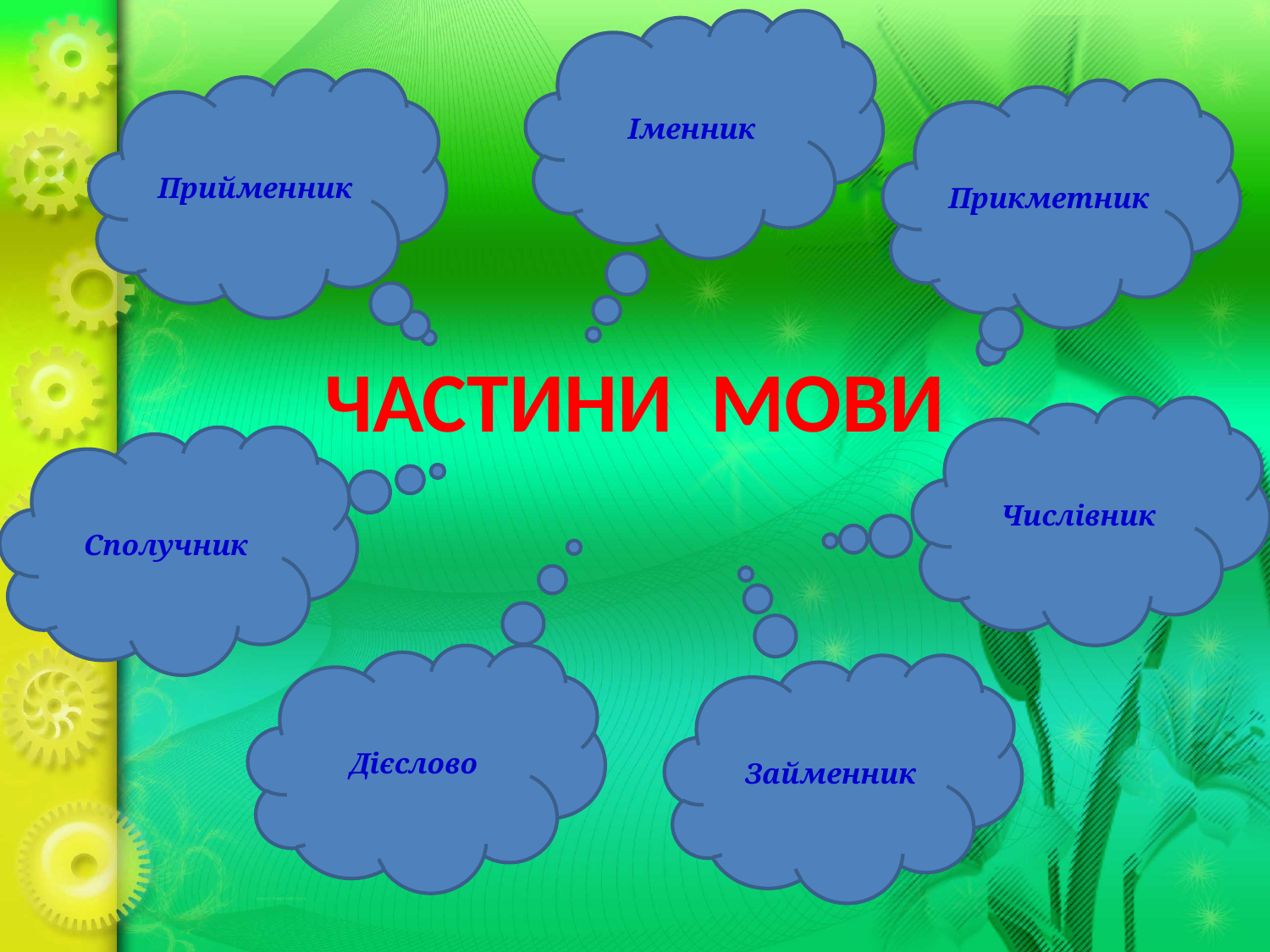

ЧАСТИНИ  МОВИ
Іменник
Прийменник
Прикметник
Числівник
Сполучник
Дієслово
Займенник